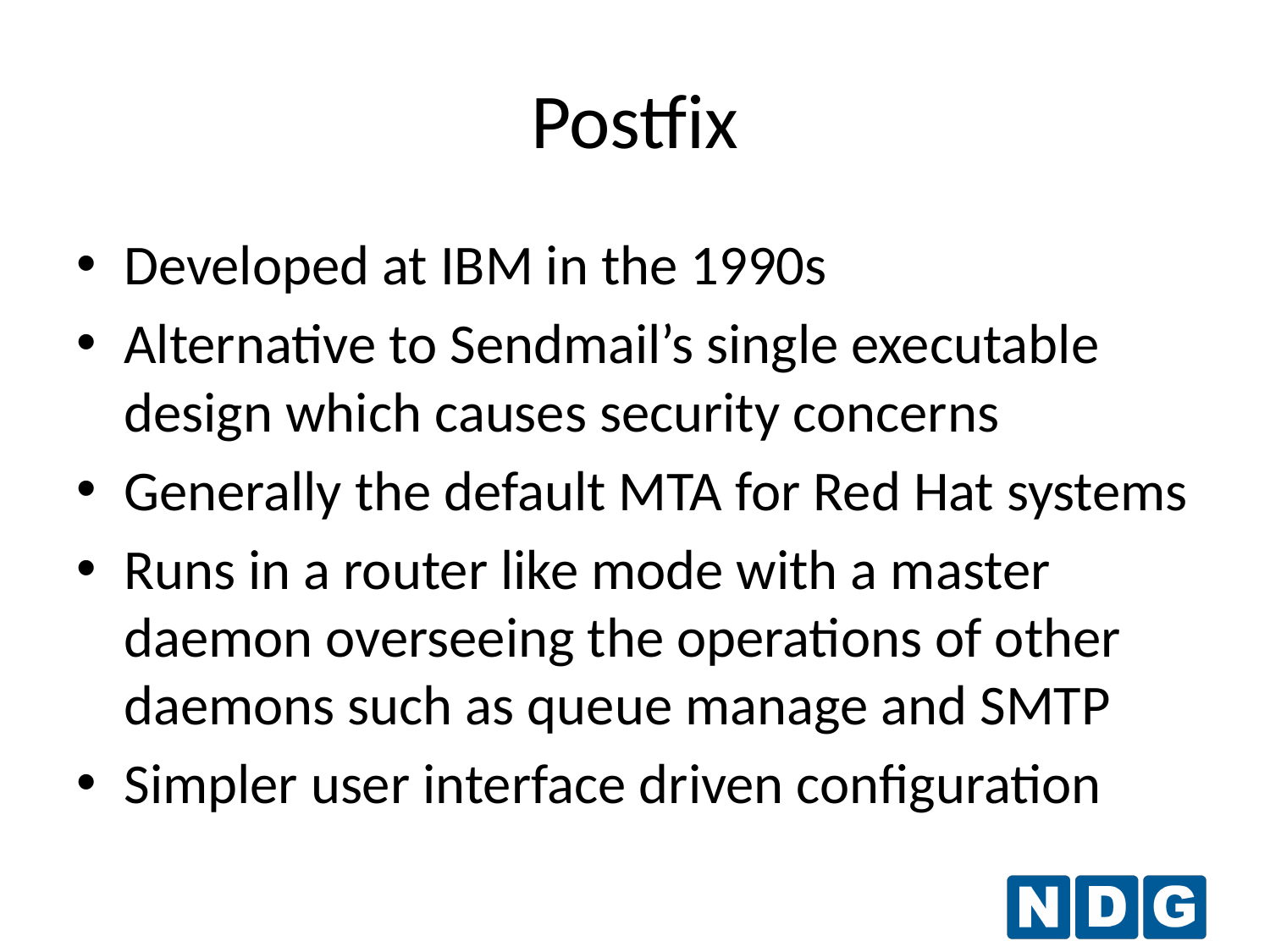

Postfix
Developed at IBM in the 1990s
Alternative to Sendmail’s single executable design which causes security concerns
Generally the default MTA for Red Hat systems
Runs in a router like mode with a master daemon overseeing the operations of other daemons such as queue manage and SMTP
Simpler user interface driven configuration